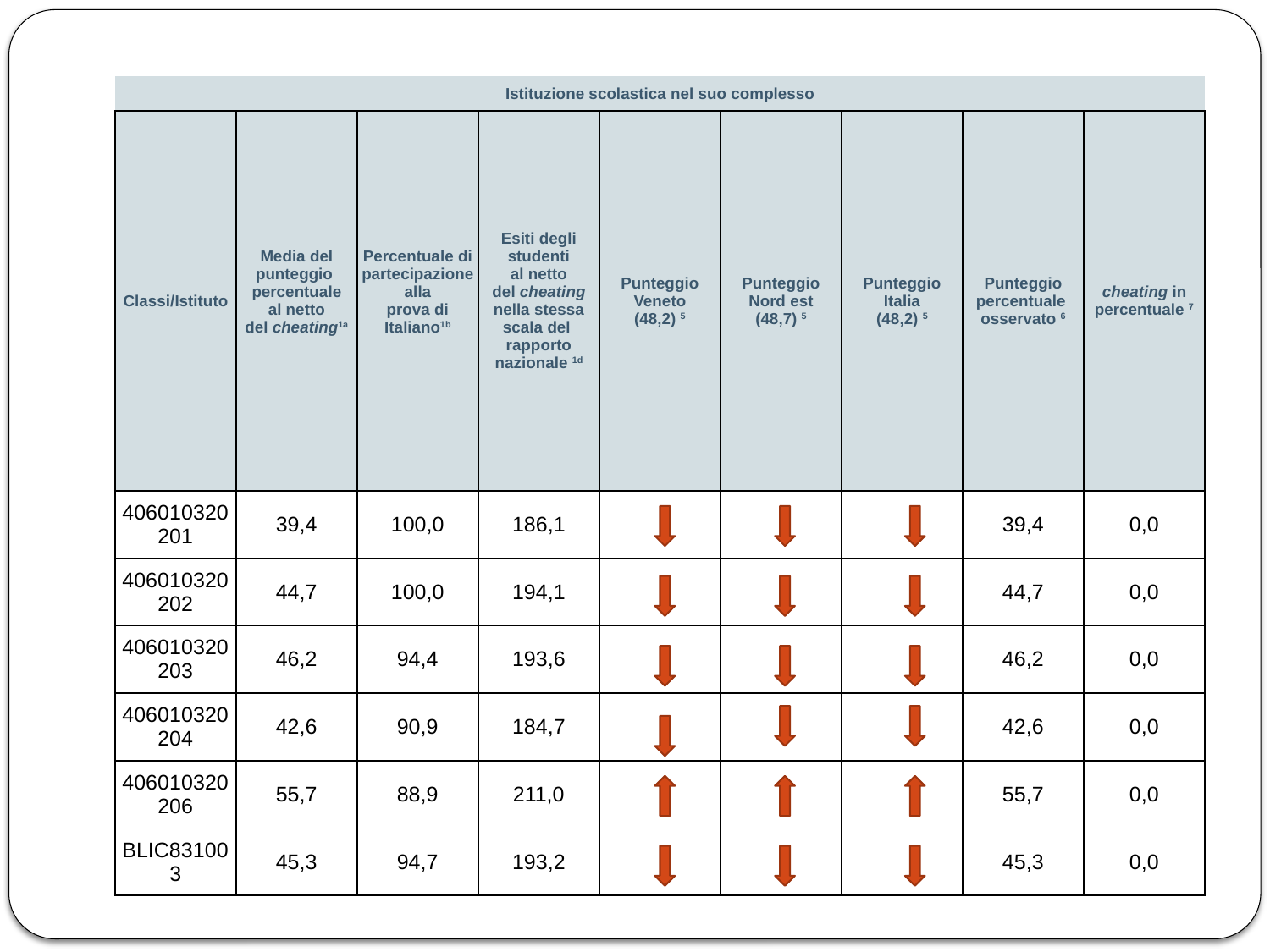

| Istituzione scolastica nel suo complesso |  |  |  |  |  |  |  |  |
| --- | --- | --- | --- | --- | --- | --- | --- | --- |
| Classi/Istituto | Media del punteggio  percentuale al netto del cheating1a | Percentuale di partecipazione alla prova di Italiano1b | Esiti degli studenti al netto del cheating nella stessa scala del  rapporto nazionale 1d | Punteggio Veneto (48,2) 5 | Punteggio Nord est (48,7) 5 | Punteggio Italia (48,2) 5 | Punteggio percentuale  osservato 6 | cheating in percentuale 7 |
| 406010320201 | 39,4 | 100,0 | 186,1 |  |  |  | 39,4 | 0,0 |
| 406010320202 | 44,7 | 100,0 | 194,1 |  |  |  | 44,7 | 0,0 |
| 406010320203 | 46,2 | 94,4 | 193,6 |  |  |  | 46,2 | 0,0 |
| 406010320204 | 42,6 | 90,9 | 184,7 |  |  |  | 42,6 | 0,0 |
| 406010320206 | 55,7 | 88,9 | 211,0 |  |  |  | 55,7 | 0,0 |
| BLIC831003 | 45,3 | 94,7 | 193,2 |  |  |  | 45,3 | 0,0 |